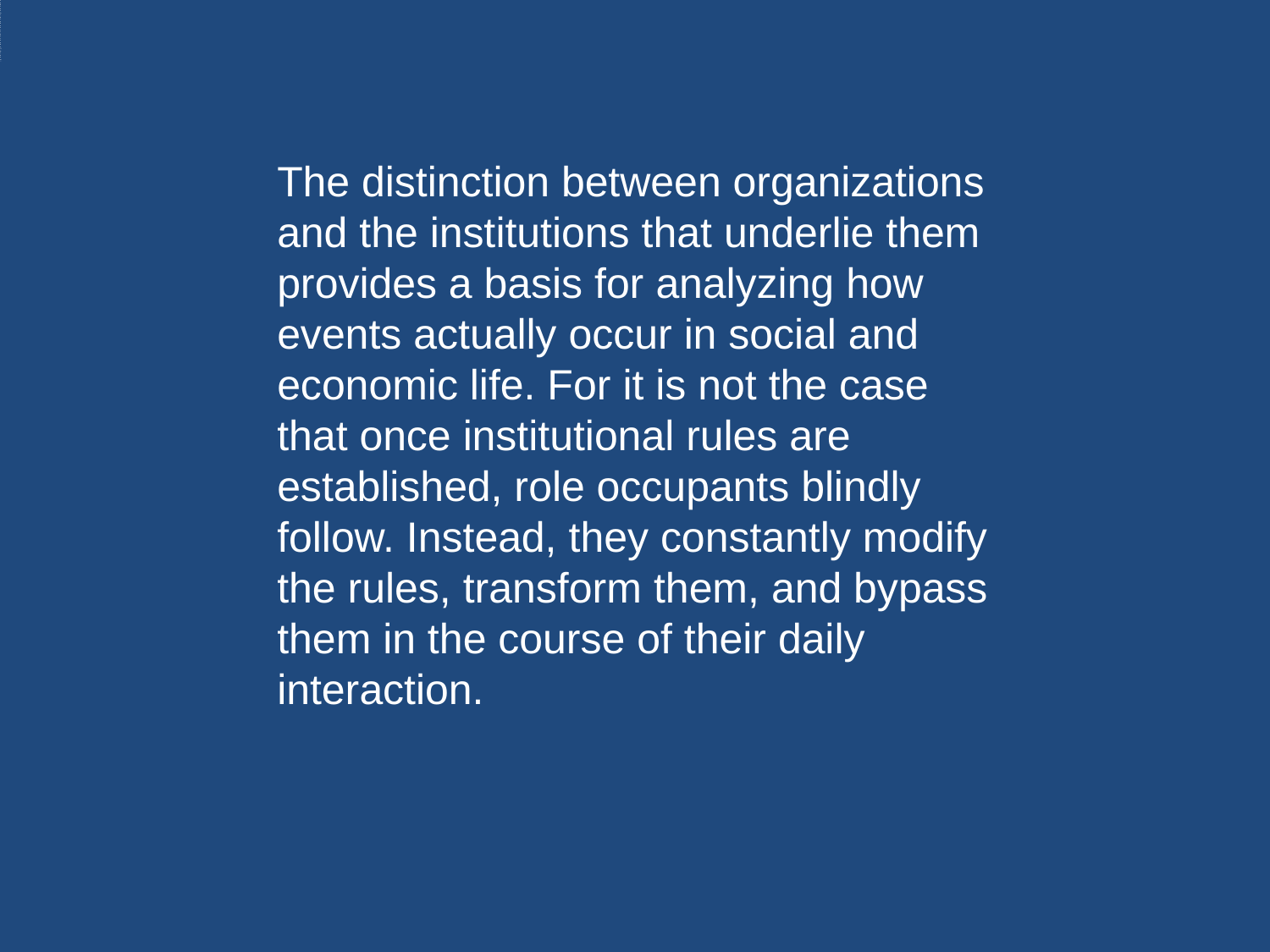

# The distinction between organizations and the institutions that underlie them...
The distinction between organizations and the institutions that underlie them provides a basis for analyzing how events actually occur in social and economic life. For it is not the case that once institutional rules are established, role occupants blindly follow. Instead, they constantly modify the rules, transform them, and bypass them in the course of their daily interaction.